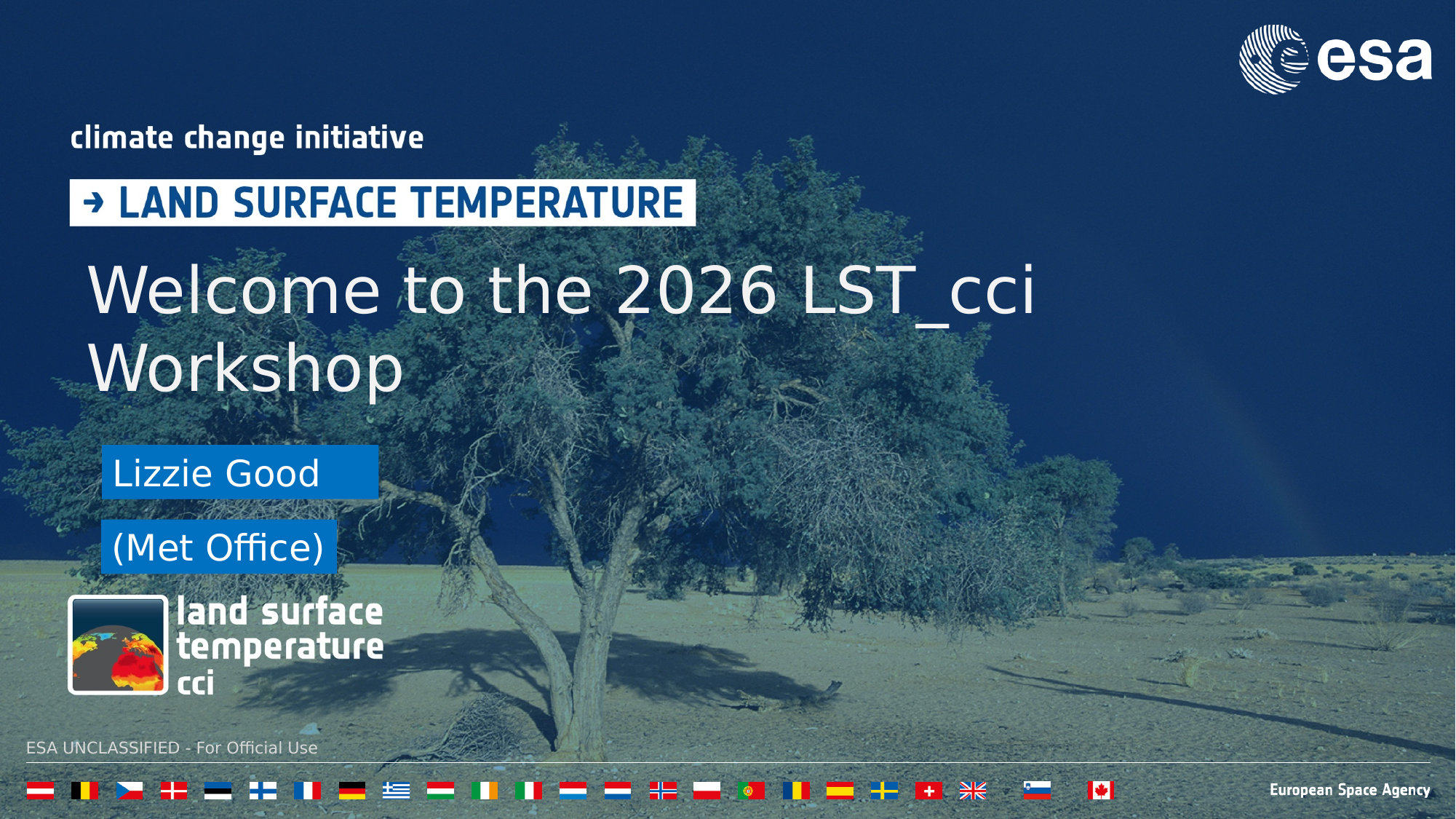

Welcome to the 2026 LST_cci Workshop
Lizzie Good
(Met Office)